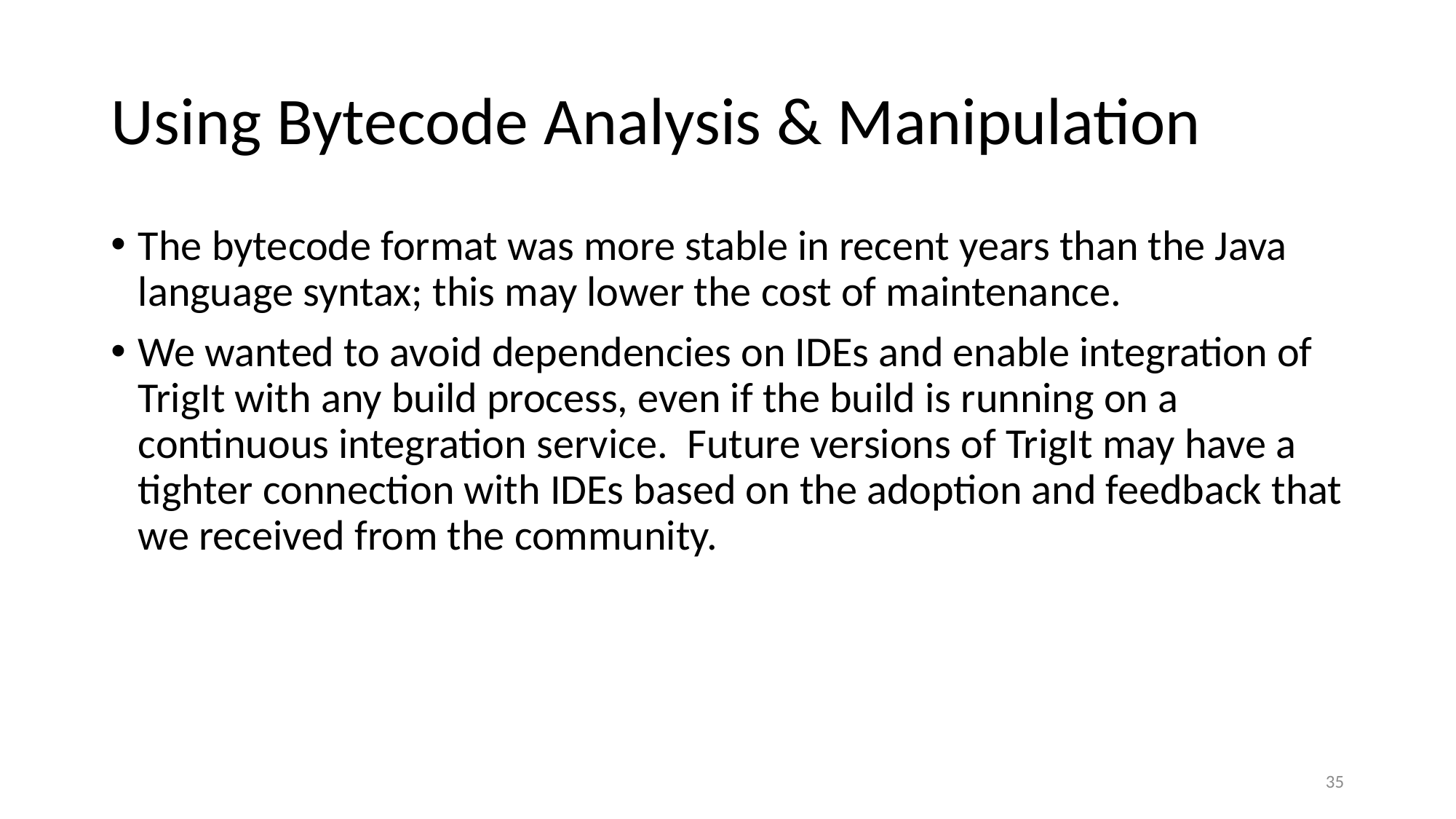

# Using Bytecode Analysis & Manipulation
The bytecode format was more stable in recent years than the Java language syntax; this may lower the cost of maintenance.
We wanted to avoid dependencies on IDEs and enable integration of TrigIt with any build process, even if the build is running on a continuous integration service.  Future versions of TrigIt may have a tighter connection with IDEs based on the adoption and feedback that we received from the community.
35